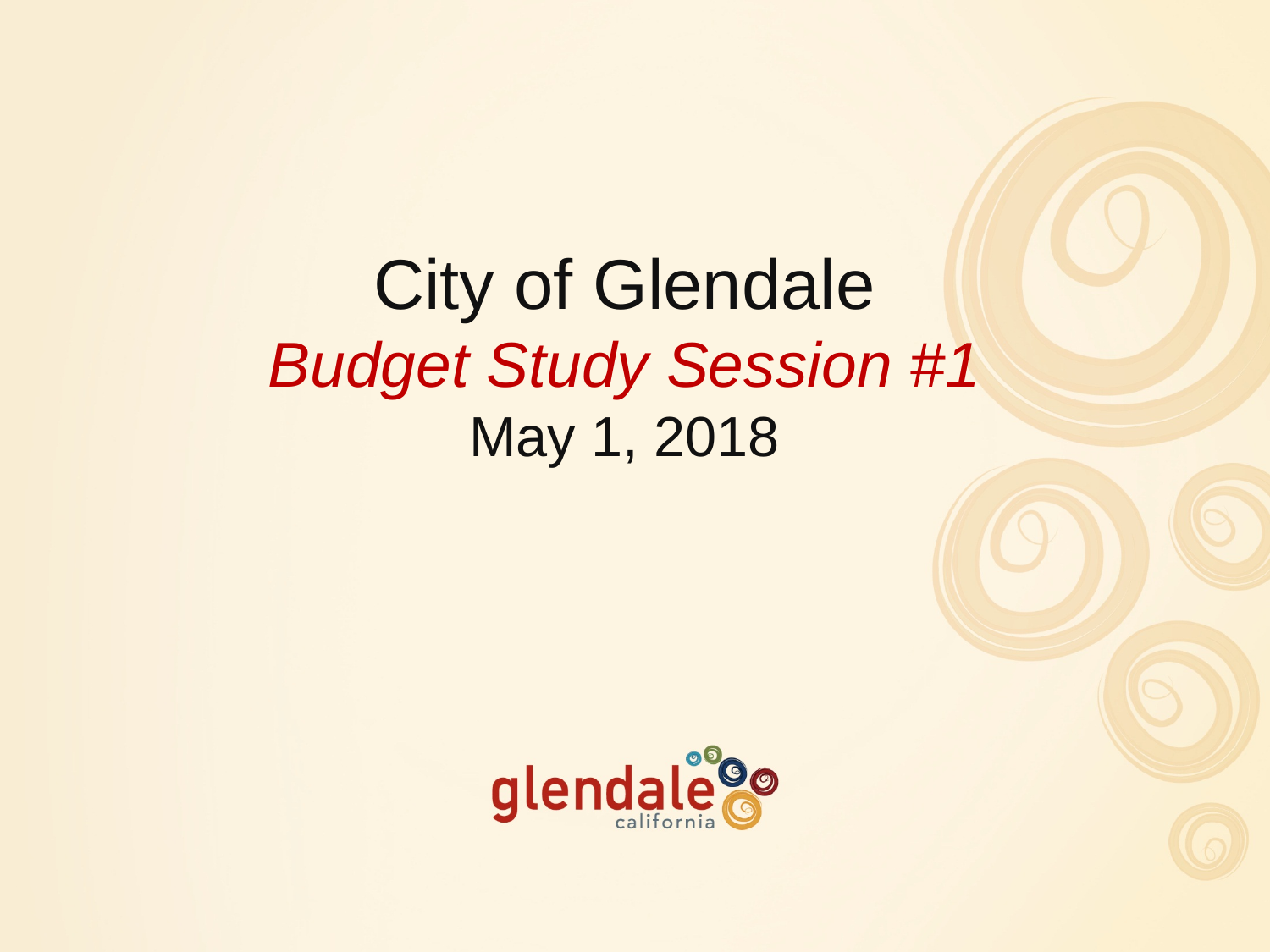

City of Glendale
Budget Study Session #1
May 1, 2018